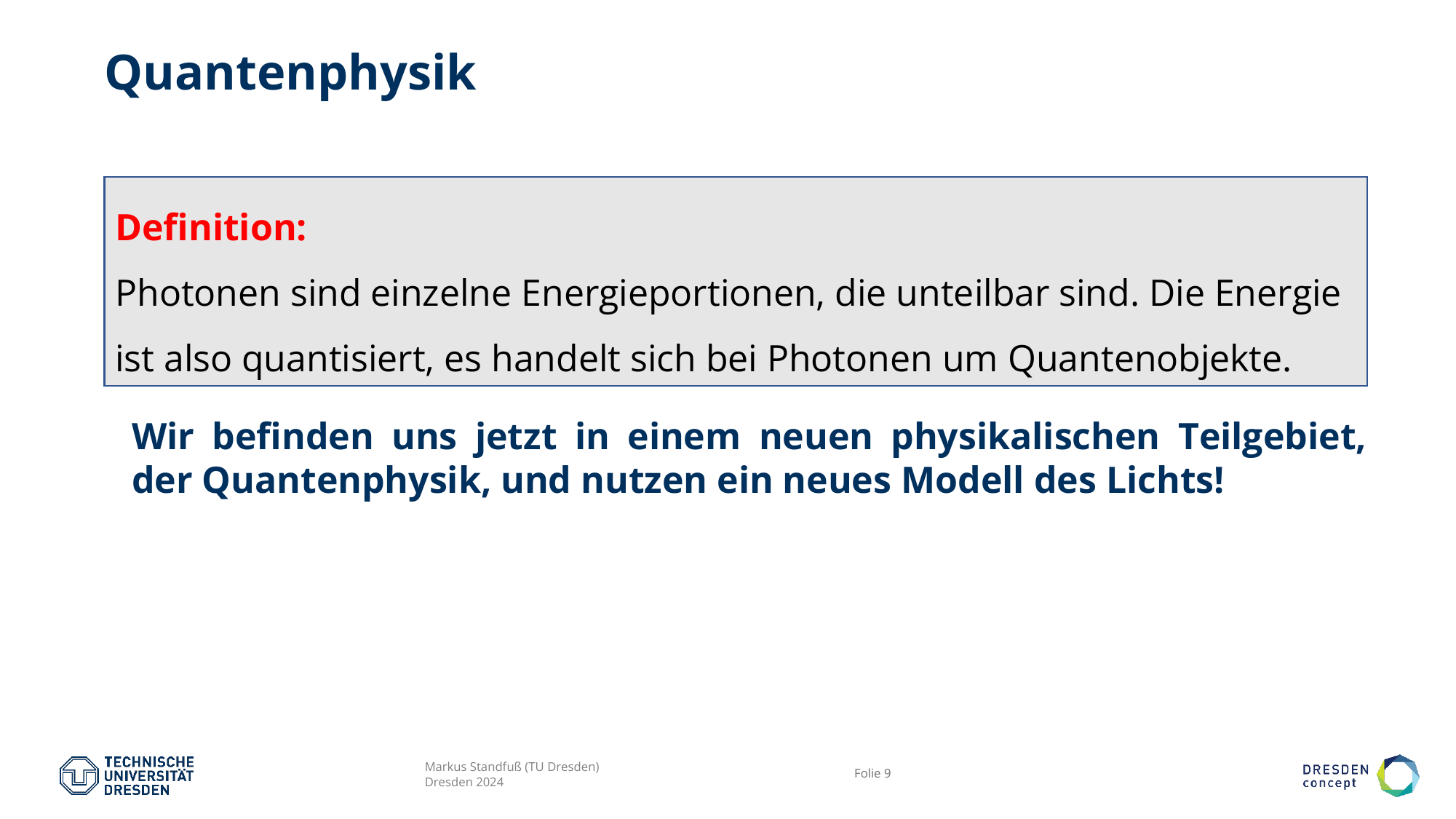

# Quantenphysik

Wir befinden uns jetzt in einem neuen physikalischen Teilgebiet, der Quantenphysik, und nutzen ein neues Modell des Lichts!

Definition:
Photonen sind einzelne Energieportionen, die unteilbar sind. Die Energie ist also quantisiert, es handelt sich bei Photonen um Quantenobjekte.